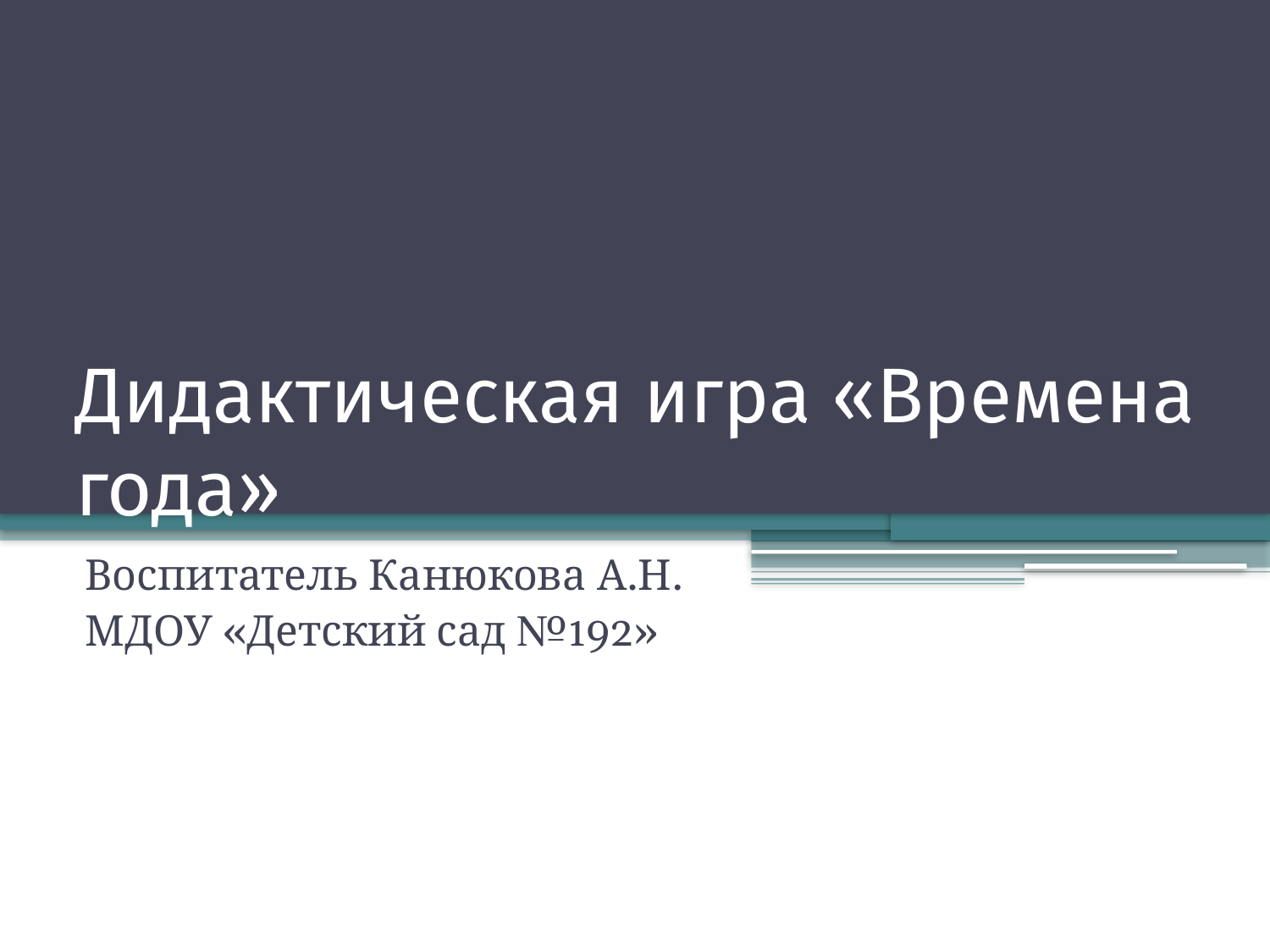

# Дидактическая игра «Времена года»
Воспитатель Канюкова А.Н.
МДОУ «Детский сад №192»